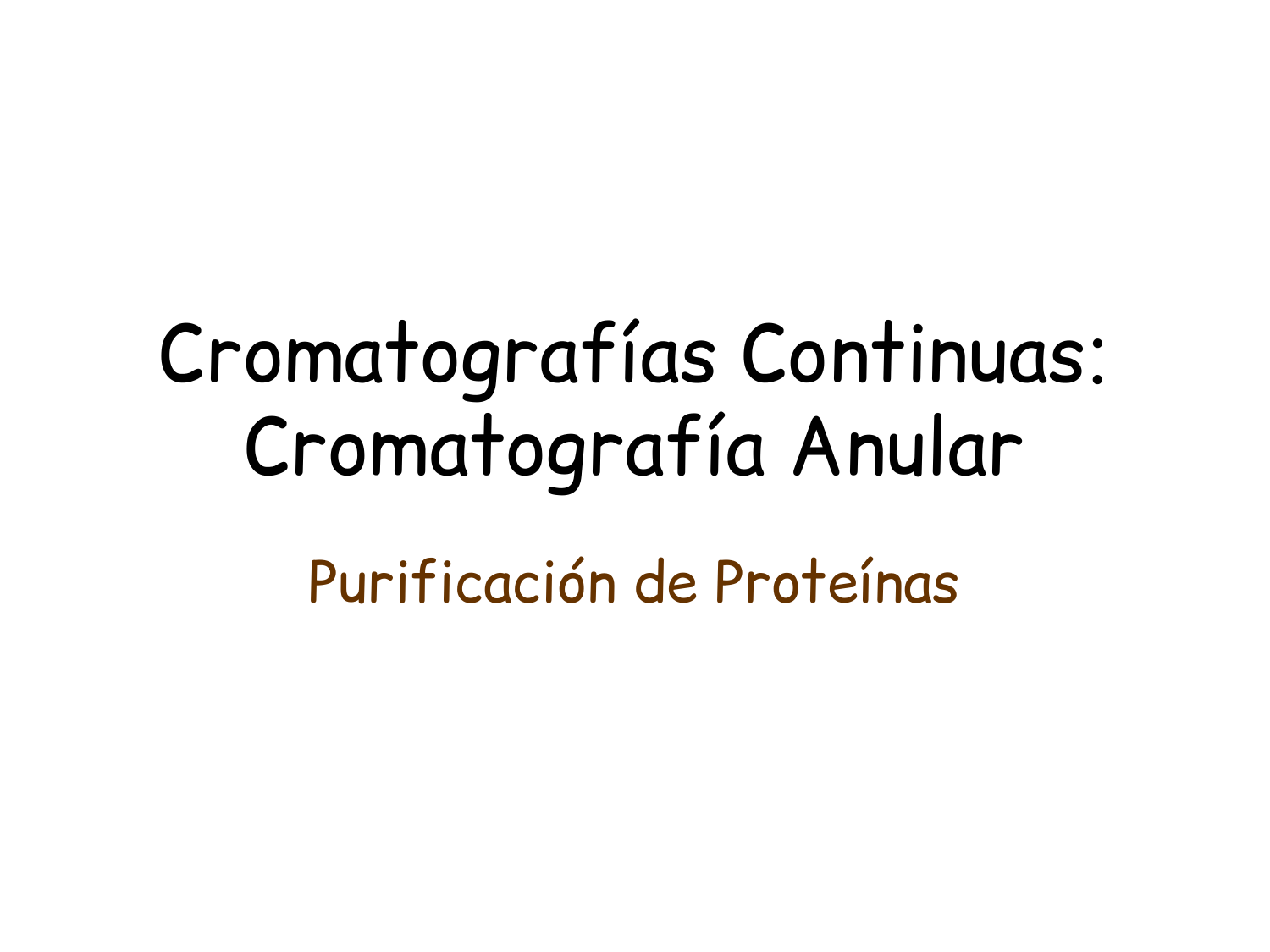

# Cromatografías Continuas: Cromatografía Anular
Purificación de Proteínas